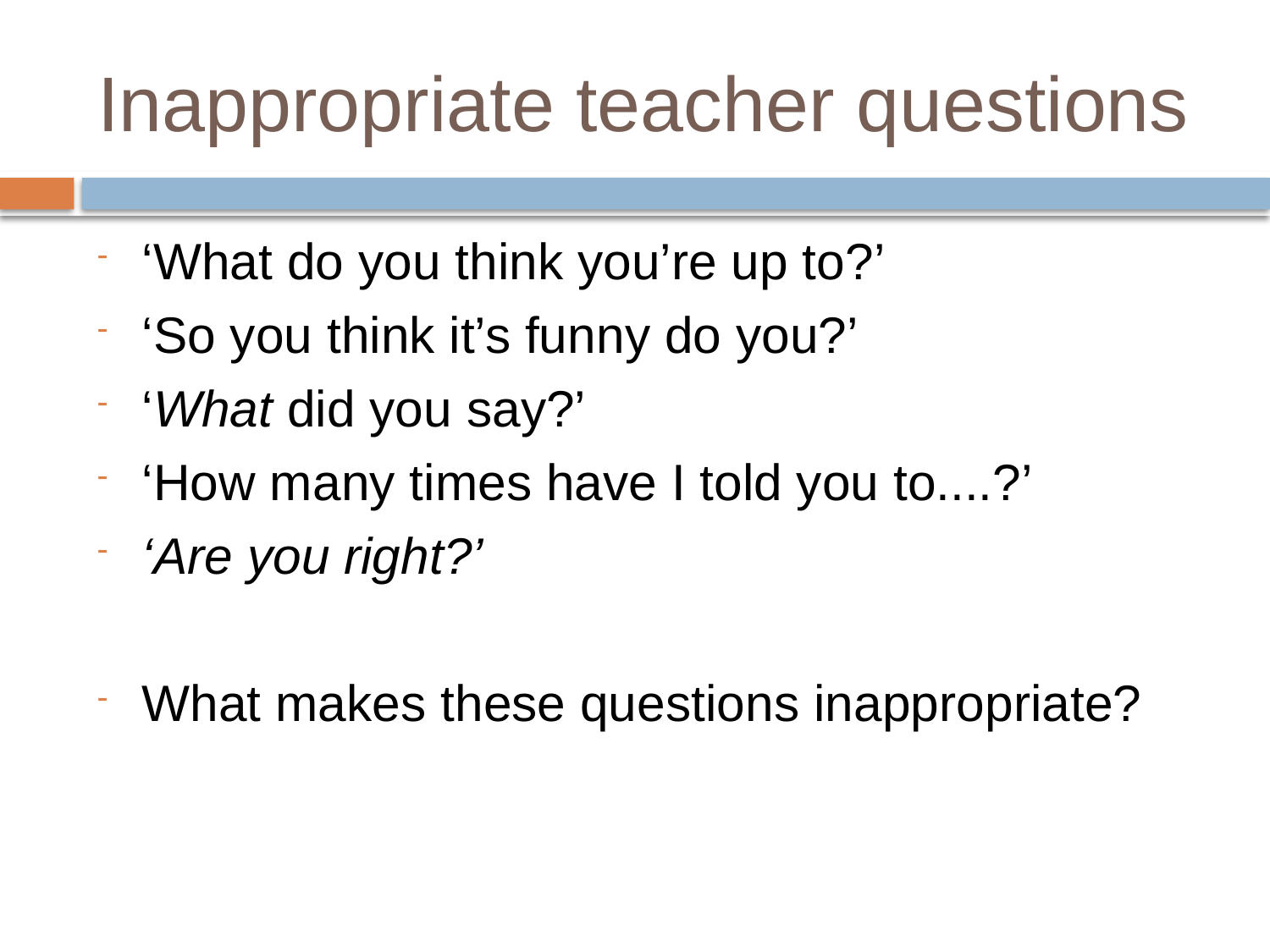

# Inappropriate teacher questions
‘What do you think you’re up to?’
‘So you think it’s funny do you?’
‘What did you say?’
‘How many times have I told you to....?’
‘Are you right?’

What makes these questions inappropriate?